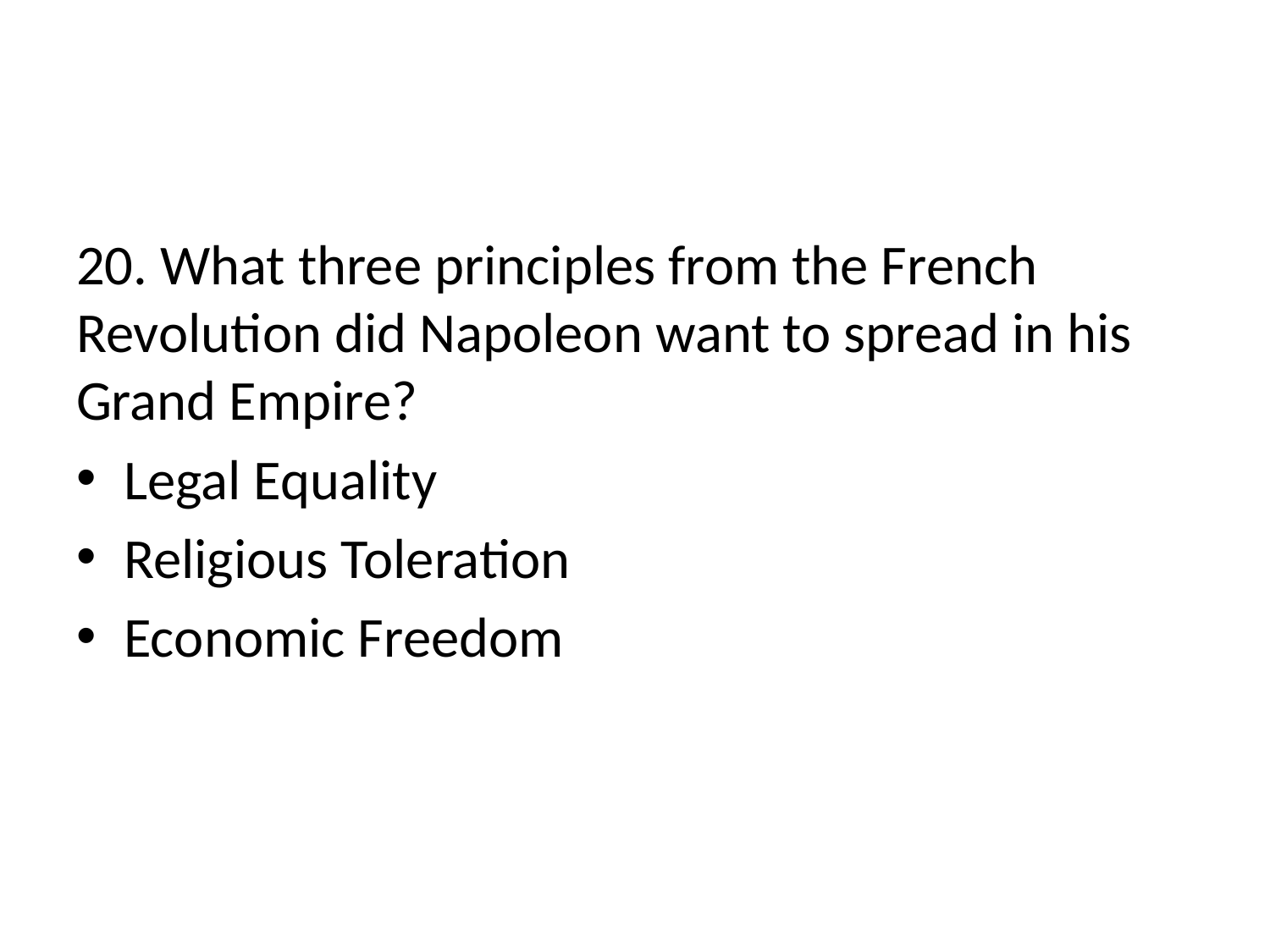

#
20. What three principles from the French Revolution did Napoleon want to spread in his Grand Empire?
Legal Equality
Religious Toleration
Economic Freedom